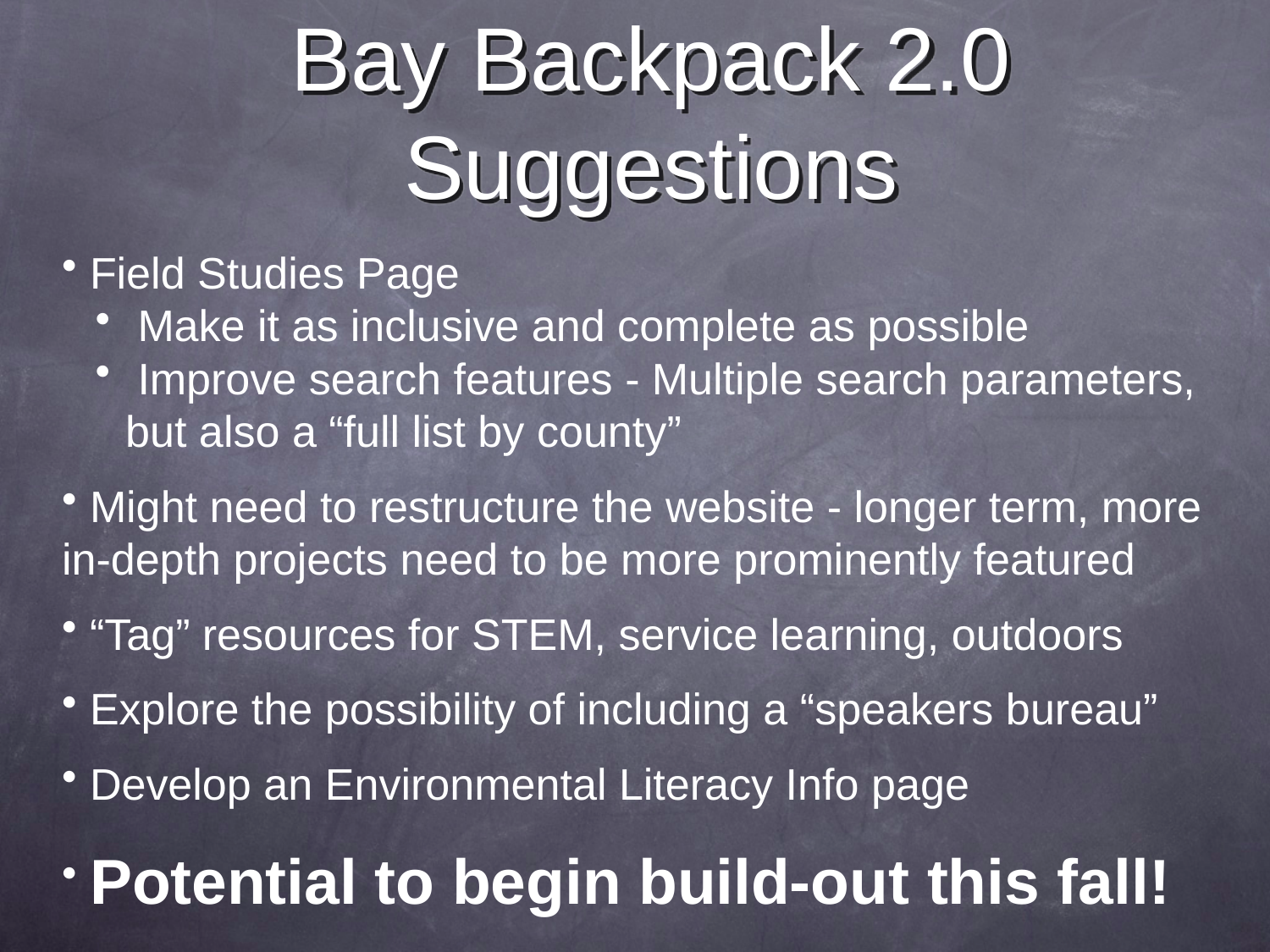

# Bay Backpack 2.0 Suggestions
 Field Studies Page
 Make it as inclusive and complete as possible
 Improve search features - Multiple search parameters, but also a “full list by county”
 Might need to restructure the website - longer term, more in-depth projects need to be more prominently featured
 “Tag” resources for STEM, service learning, outdoors
 Explore the possibility of including a “speakers bureau”
 Develop an Environmental Literacy Info page
 Potential to begin build-out this fall!